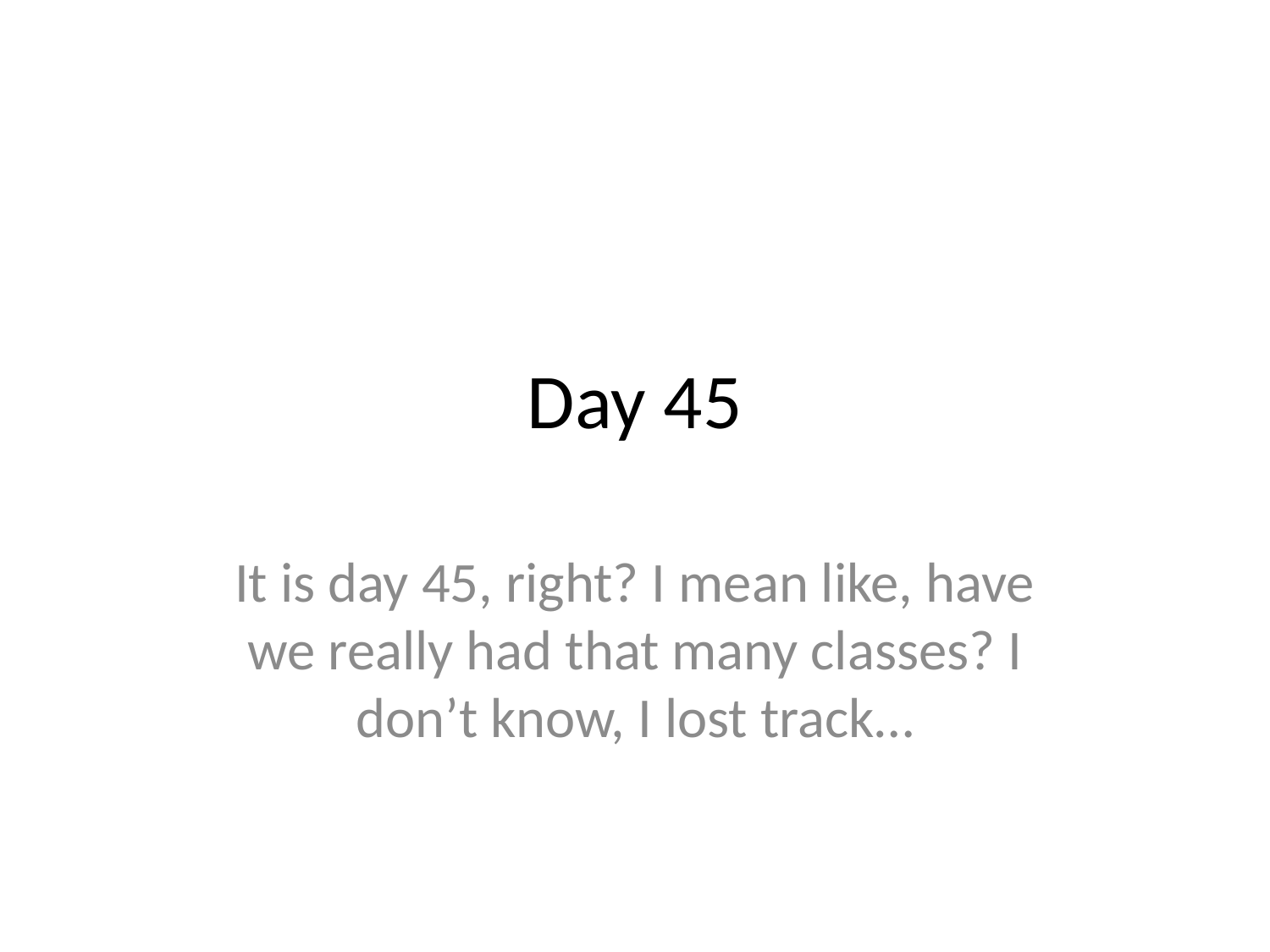

# Day 45
It is day 45, right? I mean like, have we really had that many classes? I don’t know, I lost track…